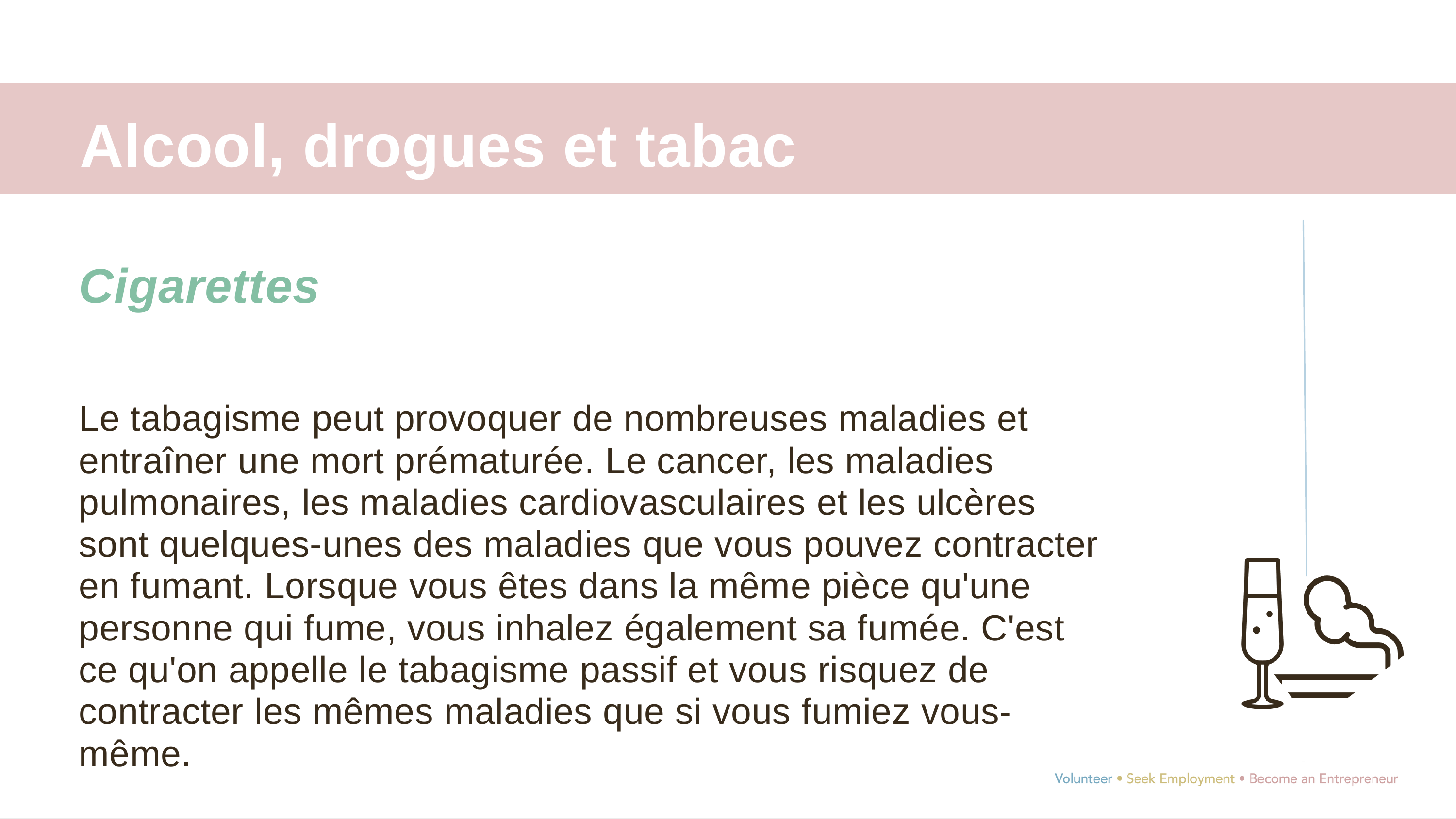

Alcool, drogues et tabac

Cigarettes

Le tabagisme peut provoquer de nombreuses maladies et entraîner une mort prématurée. Le cancer, les maladies pulmonaires, les maladies cardiovasculaires et les ulcères sont quelques-unes des maladies que vous pouvez contracter en fumant. Lorsque vous êtes dans la même pièce qu'une personne qui fume, vous inhalez également sa fumée. C'est ce qu'on appelle le tabagisme passif et vous risquez de contracter les mêmes maladies que si vous fumiez vous-même.